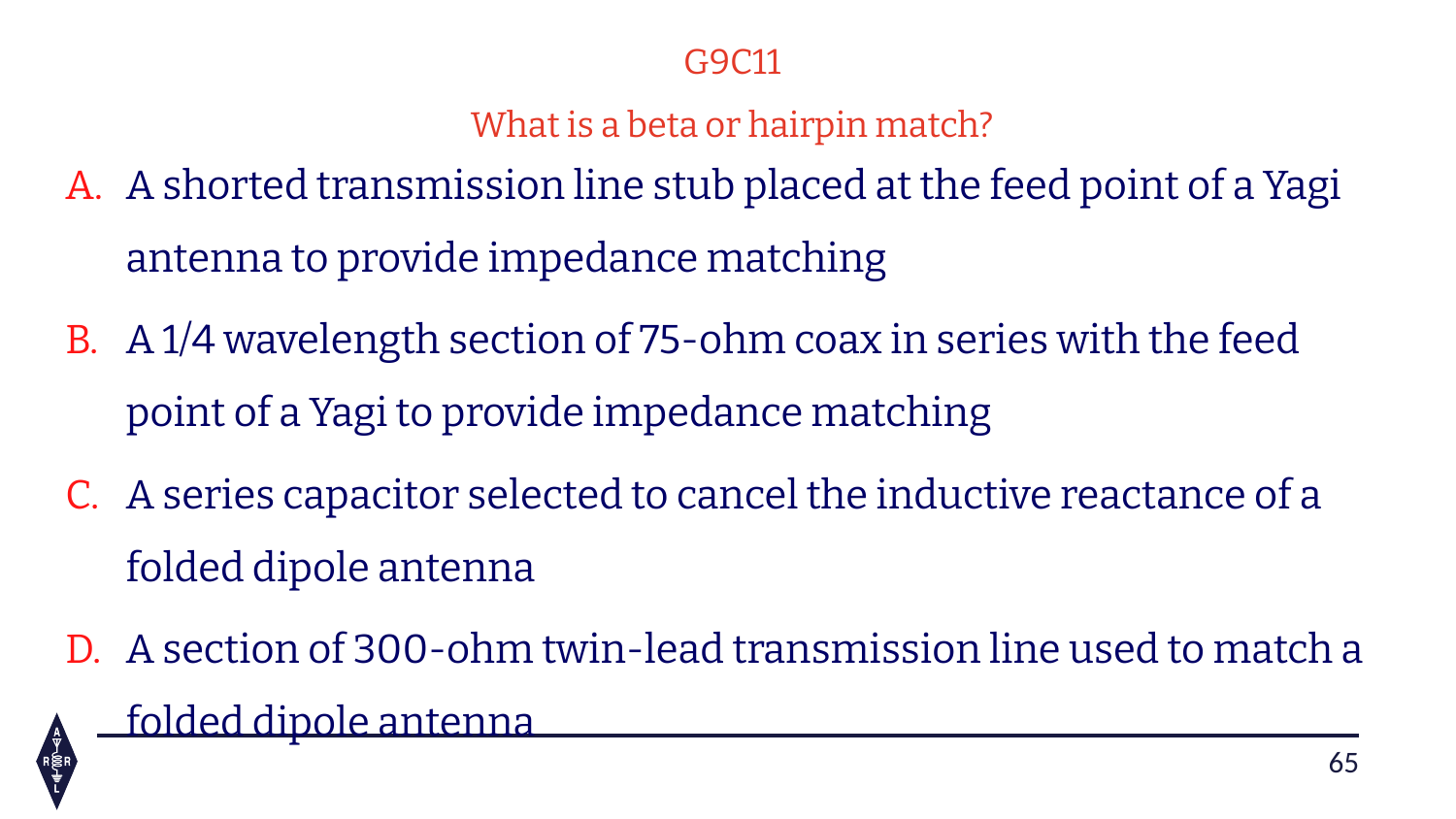

G9C11
What is a beta or hairpin match?
G9B03 	Which of the following best describes the radiation 						pattern of a quarter-wave ground plane vertical antenna?
A shorted transmission line stub placed at the feed point of a Yagi antenna to provide impedance matching
A 1/4 wavelength section of 75-ohm coax in series with the feed point of a Yagi to provide impedance matching
A series capacitor selected to cancel the inductive reactance of a folded dipole antenna
A section of 300-ohm twin-lead transmission line used to match a folded dipole antenna
65